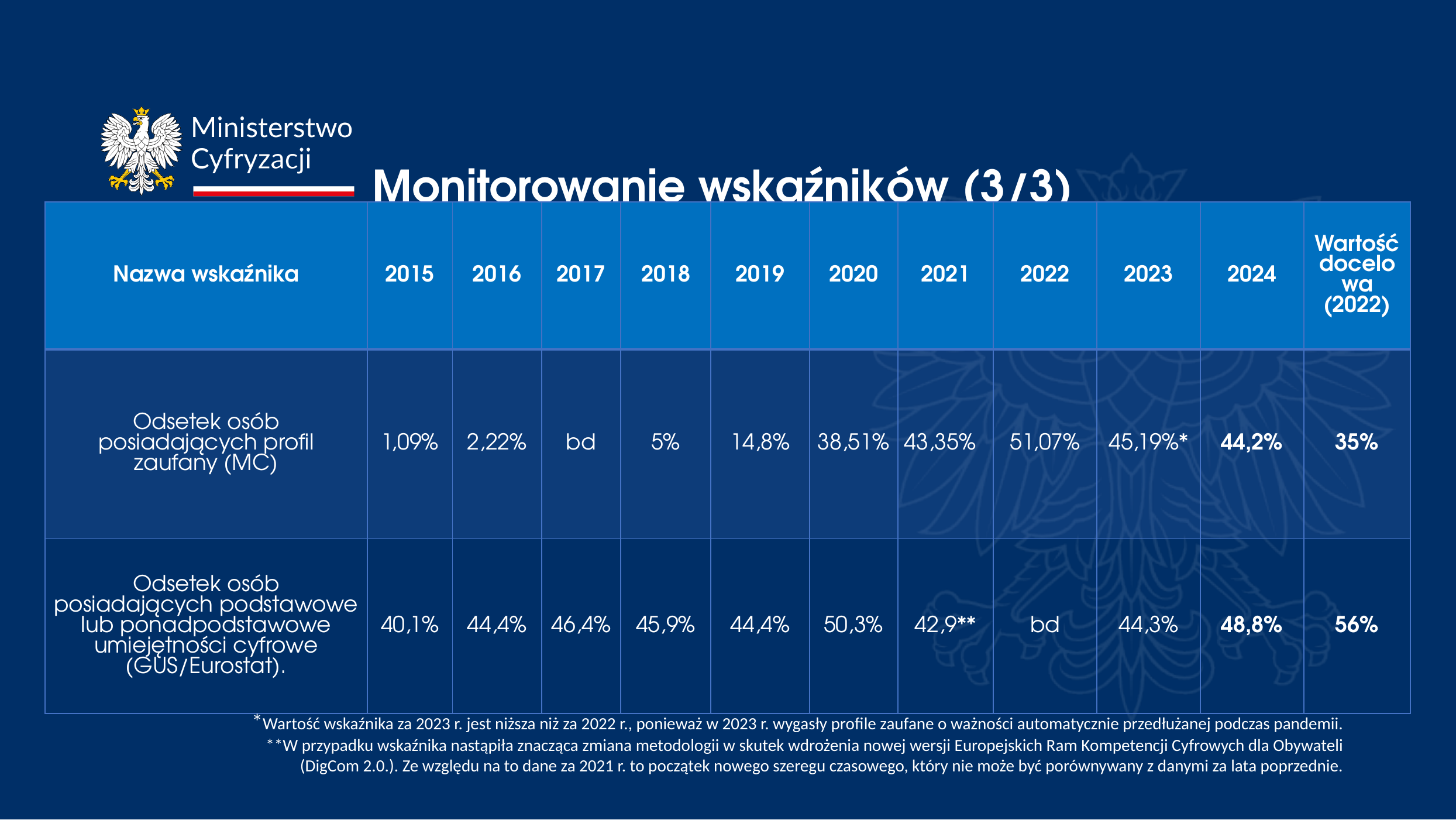

# Monitorowanie wskaźników (3/3)
| Nazwa wskaźnika | 2015 | 2016 | 2017 | 2018 | 2019 | 2020 | 2021 | 2022 | 2023 | 2024 | Wartość docelowa (2022) |
| --- | --- | --- | --- | --- | --- | --- | --- | --- | --- | --- | --- |
| Odsetek osób posiadających profil zaufany (MC) | 1,09% | 2,22% | bd | 5% | 14,8% | 38,51% | 43,35% | 51,07% | 45,19%\* | 44,2% | 35% |
| Odsetek osób posiadających podstawowe lub ponadpodstawowe umiejętności cyfrowe (GUS/Eurostat). | 40,1% | 44,4% | 46,4% | 45,9% | 44,4% | 50,3% | 42,9\*\* | bd | 44,3% | 48,8% | 56% |
*Wartość wskaźnika za 2023 r. jest niższa niż za 2022 r., ponieważ w 2023 r. wygasły profile zaufane o ważności automatycznie przedłużanej podczas pandemii.
**W przypadku wskaźnika nastąpiła znacząca zmiana metodologii w skutek wdrożenia nowej wersji Europejskich Ram Kompetencji Cyfrowych dla Obywateli (DigCom 2.0.). Ze względu na to dane za 2021 r. to początek nowego szeregu czasowego, który nie może być porównywany z danymi za lata poprzednie.